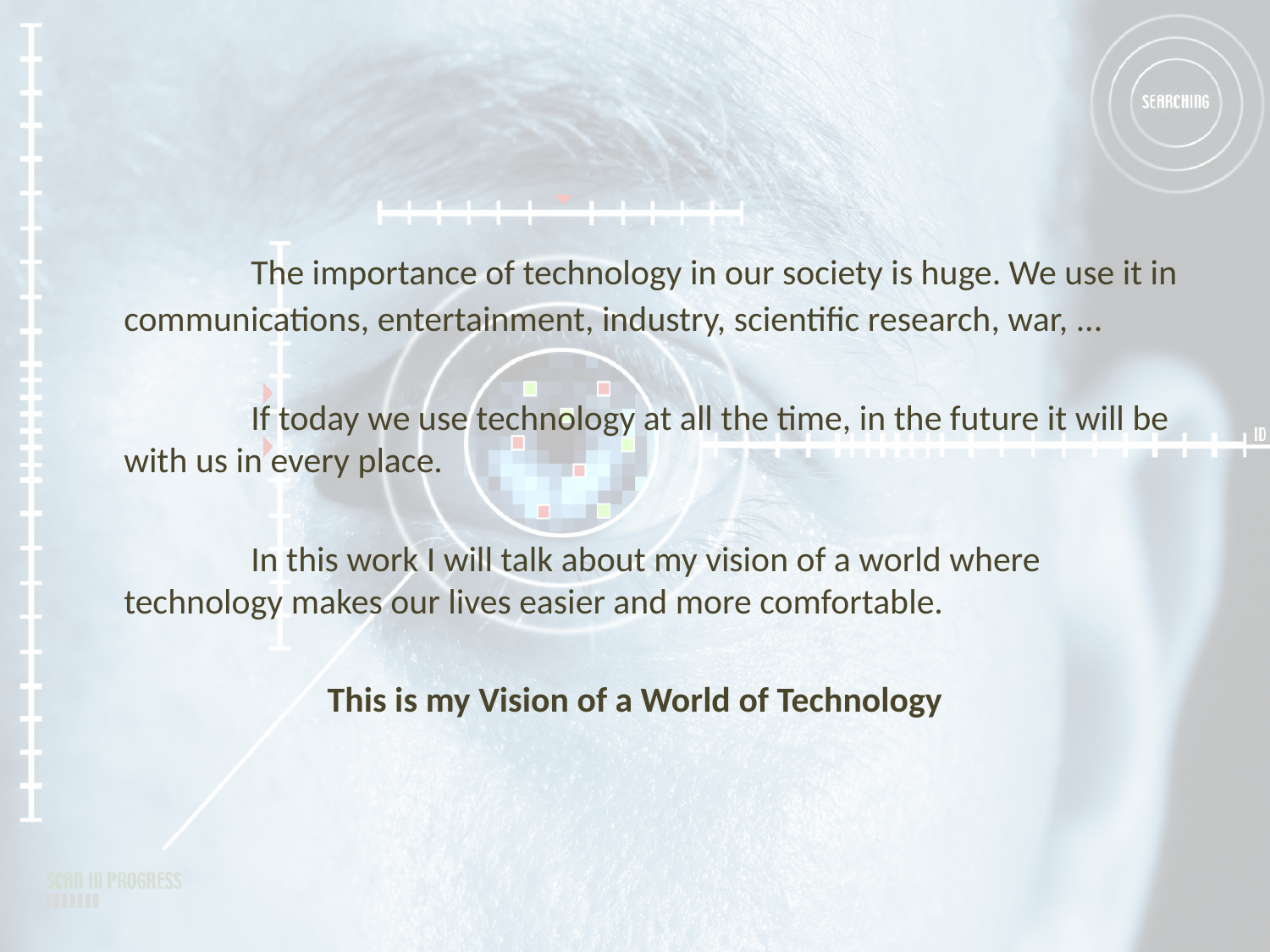

The importance of technology in our society is huge. We use it in communications, entertainment, industry, scientific research, war, ...

		If today we use technology at all the time, in the future it will be with us in every place.

		In this work I will talk about my vision of a world where technology makes our lives easier and more comfortable.

This is my Vision of a World of Technology